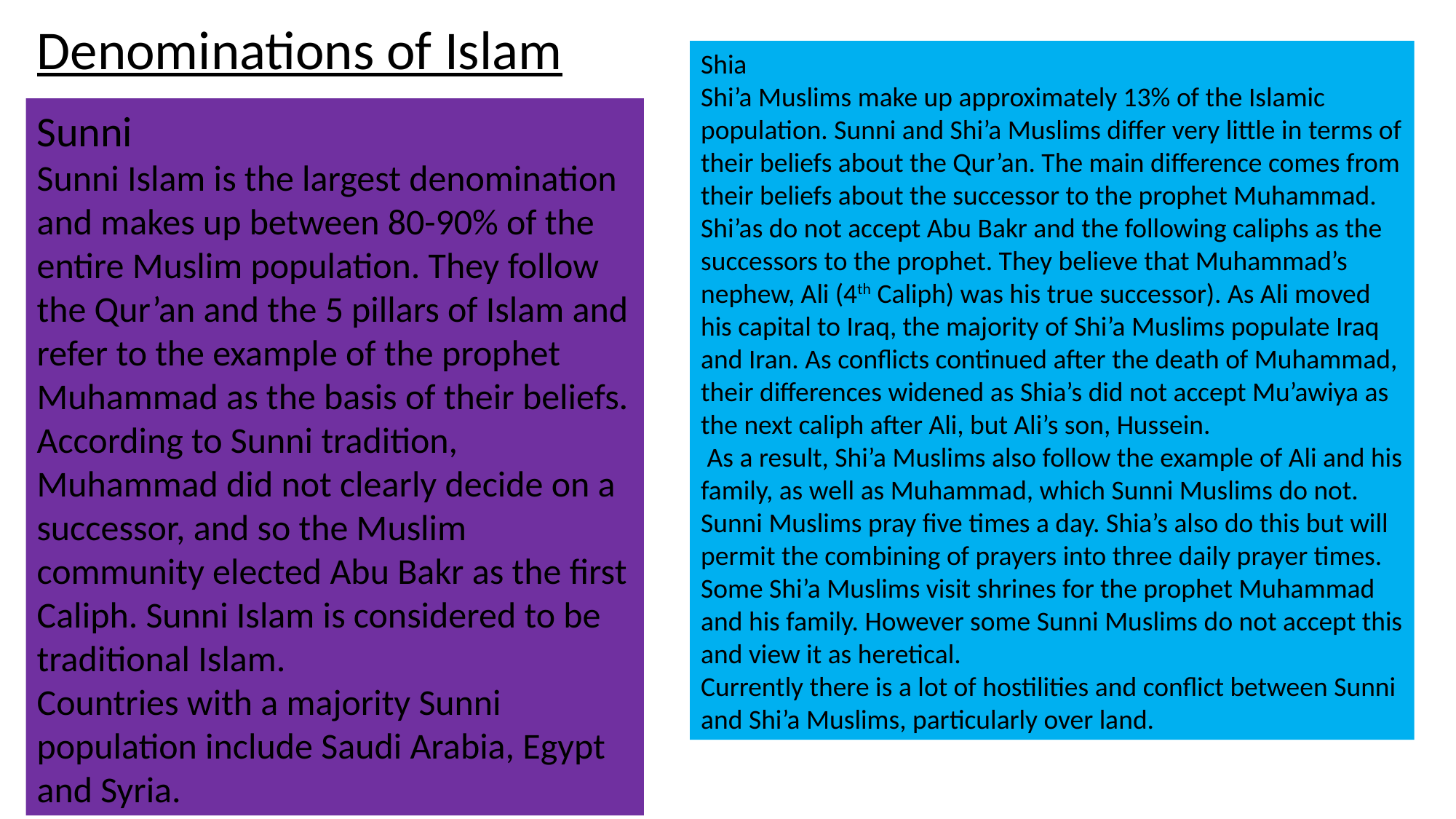

Denominations of Islam

Shia
Shi’a Muslims make up approximately 13% of the Islamic population. Sunni and Shi’a Muslims differ very little in terms of their beliefs about the Qur’an. The main difference comes from their beliefs about the successor to the prophet Muhammad. Shi’as do not accept Abu Bakr and the following caliphs as the successors to the prophet. They believe that Muhammad’s nephew, Ali (4th Caliph) was his true successor). As Ali moved his capital to Iraq, the majority of Shi’a Muslims populate Iraq and Iran. As conflicts continued after the death of Muhammad, their differences widened as Shia’s did not accept Mu’awiya as the next caliph after Ali, but Ali’s son, Hussein.
 As a result, Shi’a Muslims also follow the example of Ali and his family, as well as Muhammad, which Sunni Muslims do not. Sunni Muslims pray five times a day. Shia’s also do this but will permit the combining of prayers into three daily prayer times. Some Shi’a Muslims visit shrines for the prophet Muhammad and his family. However some Sunni Muslims do not accept this and view it as heretical.
Currently there is a lot of hostilities and conflict between Sunni and Shi’a Muslims, particularly over land.
Sunni
Sunni Islam is the largest denomination and makes up between 80-90% of the entire Muslim population. They follow the Qur’an and the 5 pillars of Islam and refer to the example of the prophet Muhammad as the basis of their beliefs. According to Sunni tradition, Muhammad did not clearly decide on a successor, and so the Muslim community elected Abu Bakr as the first Caliph. Sunni Islam is considered to be traditional Islam.
Countries with a majority Sunni population include Saudi Arabia, Egypt and Syria.